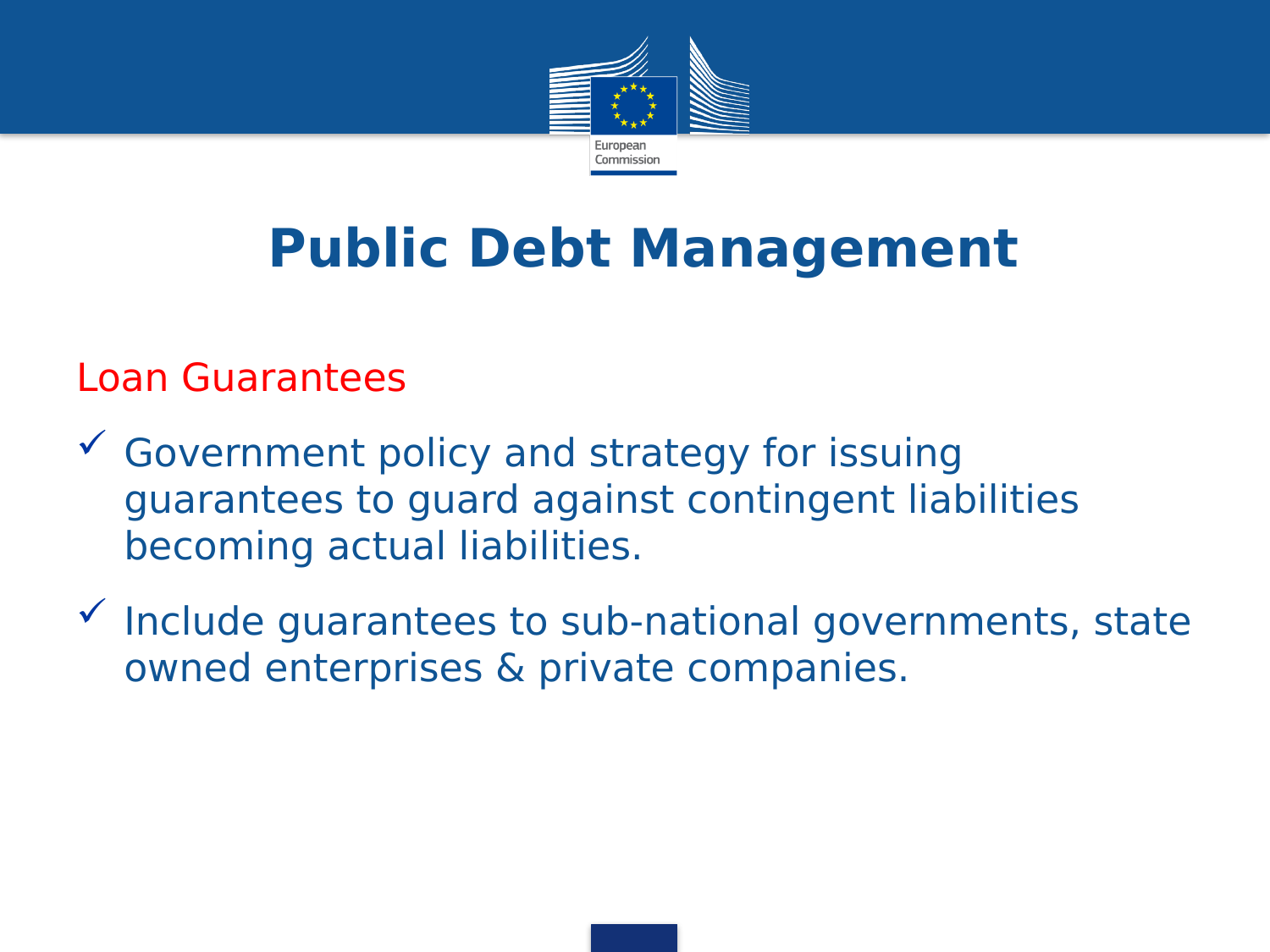

# Public Debt Management
Loan Guarantees
Government policy and strategy for issuing guarantees to guard against contingent liabilities becoming actual liabilities.
Include guarantees to sub-national governments, state owned enterprises & private companies.